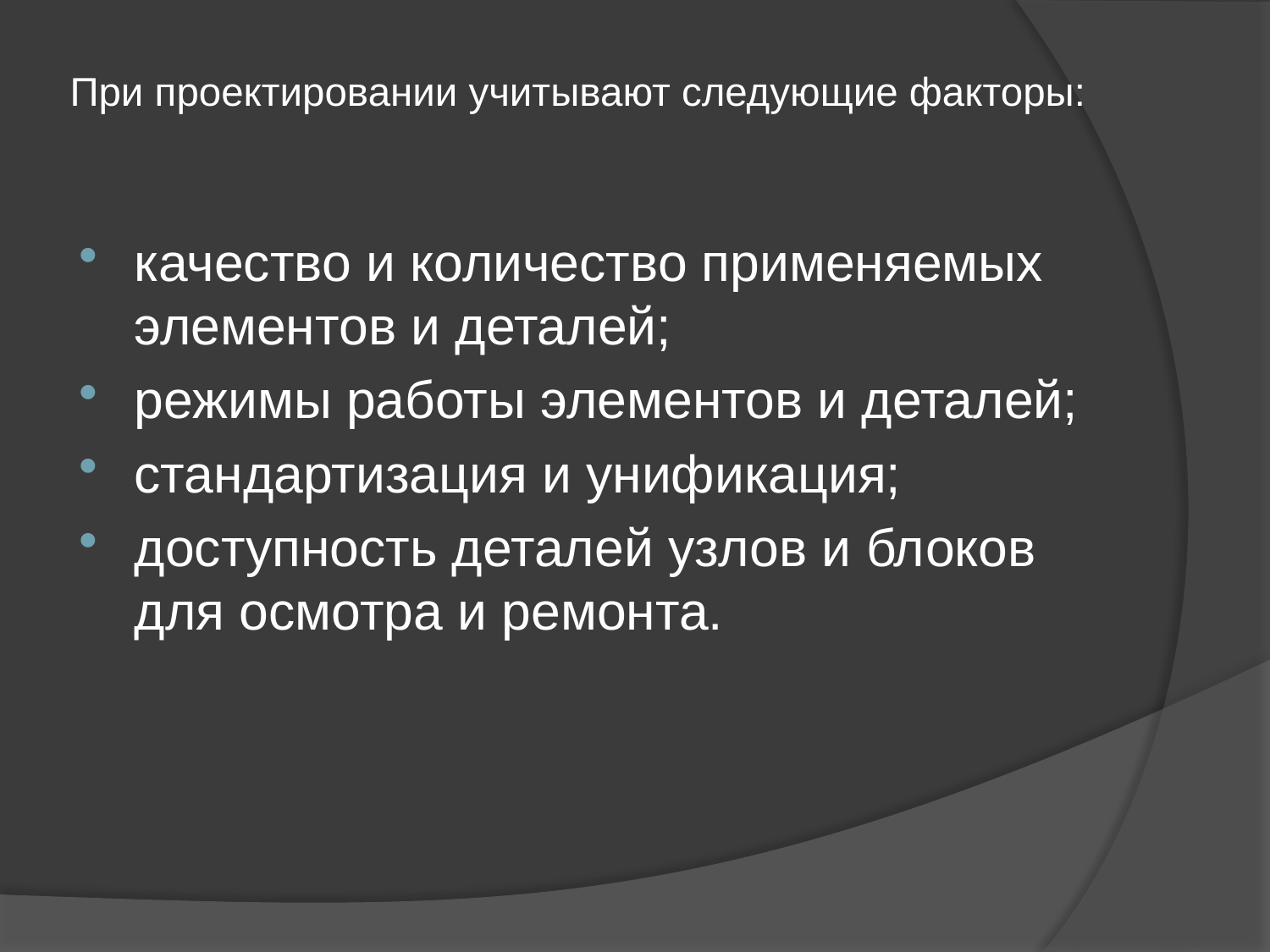

# При проектировании учитывают следующие факторы:
качество и количество применяемых элементов и деталей;
режимы работы элементов и деталей;
стандартизация и унификация;
доступность деталей узлов и блоков для осмотра и ремонта.